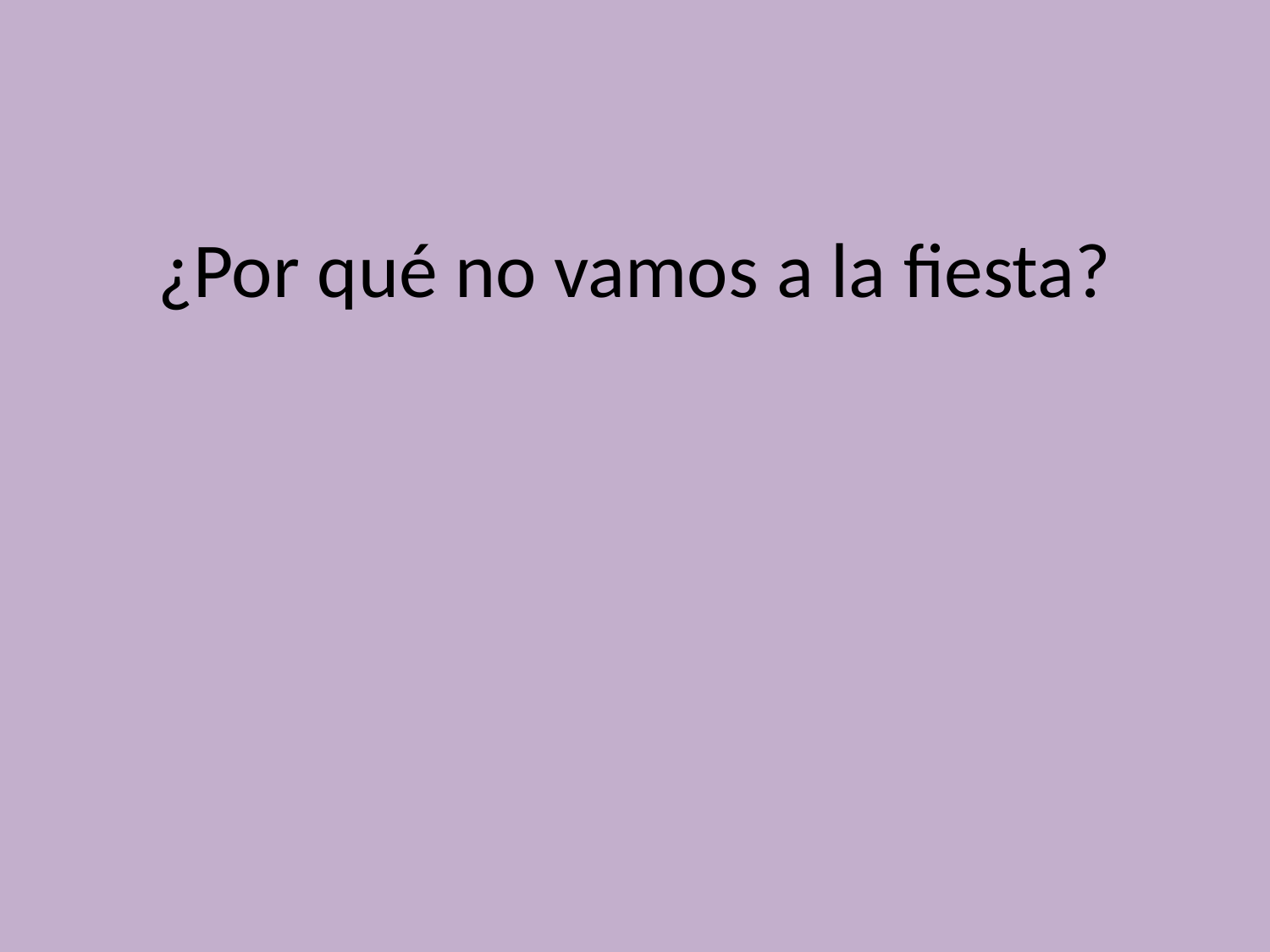

# ¿Por qué no vamos a la fiesta?